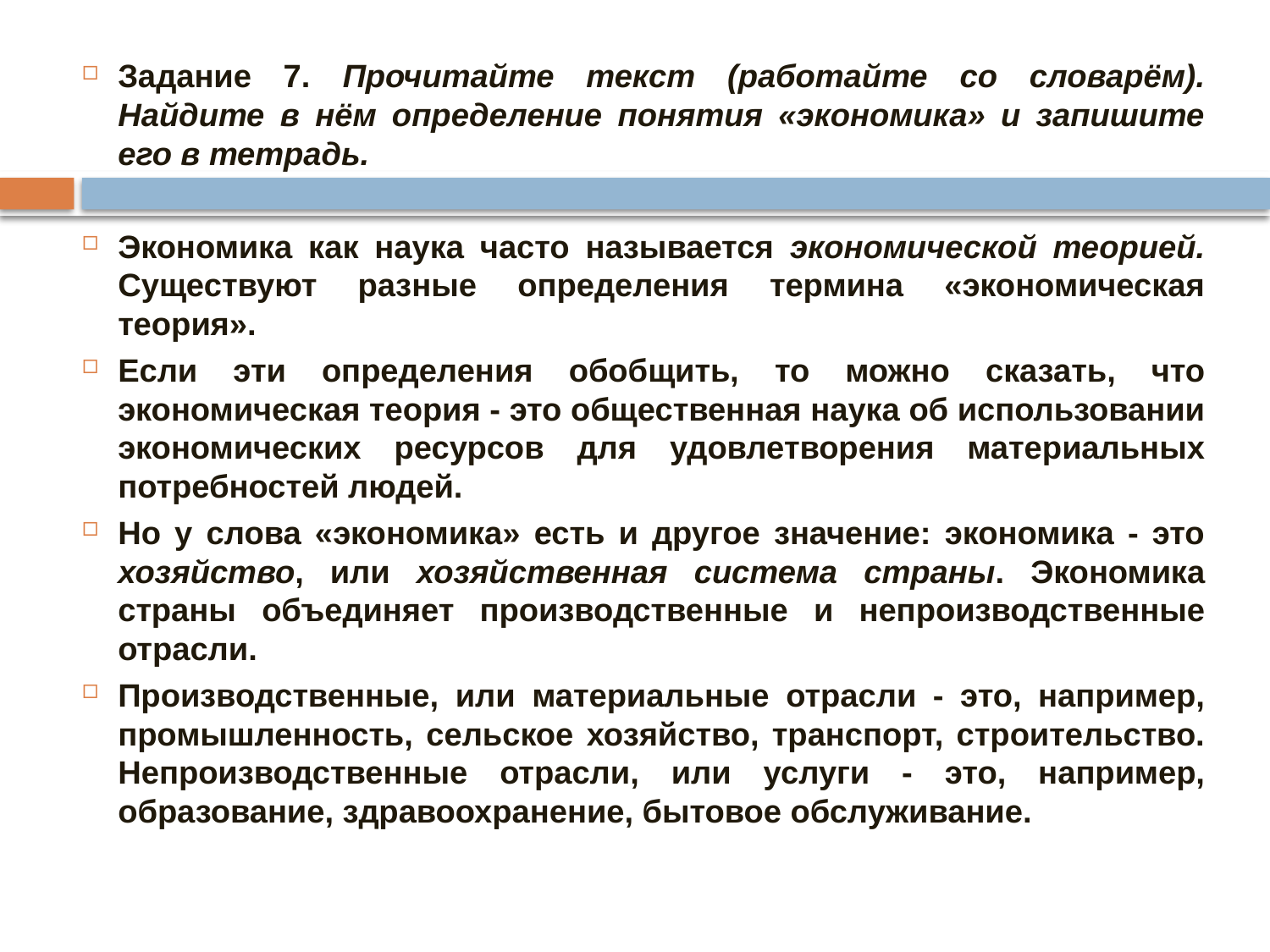

Задание 7. Прочитайте текст (работайте со словарём). Найдите в нём определение понятия «экономика» и запишите его в тетрадь.

Экономика как наука часто называется экономической теорией. Существуют разные определения термина «экономическая теория».
Если эти определения обобщить, то можно сказать, что экономическая теория - это общественная наука об использовании экономических ресурсов для удовлетворения материальных потребностей людей.
Но у слова «экономика» есть и другое значение: экономика - это хозяйство, или хозяйственная система страны. Экономика страны объединяет производственные и непроизводственные отрасли.
Производственные, или материальные отрасли - это, например, промышленность, сельское хозяйство, транспорт, строительство. Непроизводственные отрасли, или услуги - это, например, образование, здравоохранение, бытовое обслуживание.